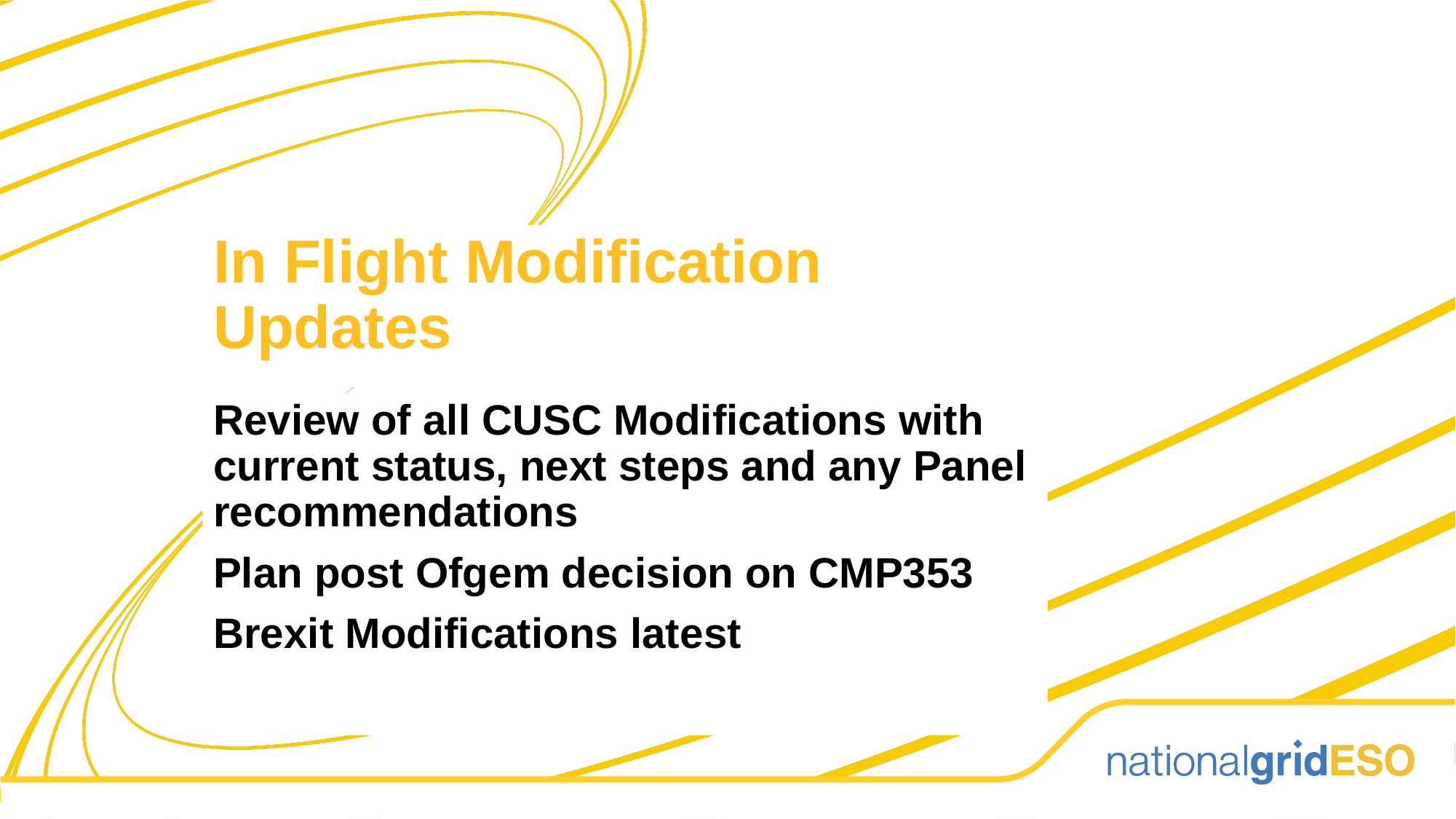

In Flight Modification Updates
Review of all CUSC Modifications with current status, next steps and any Panel recommendations
Plan post Ofgem decision on CMP353
Brexit Modifications latest